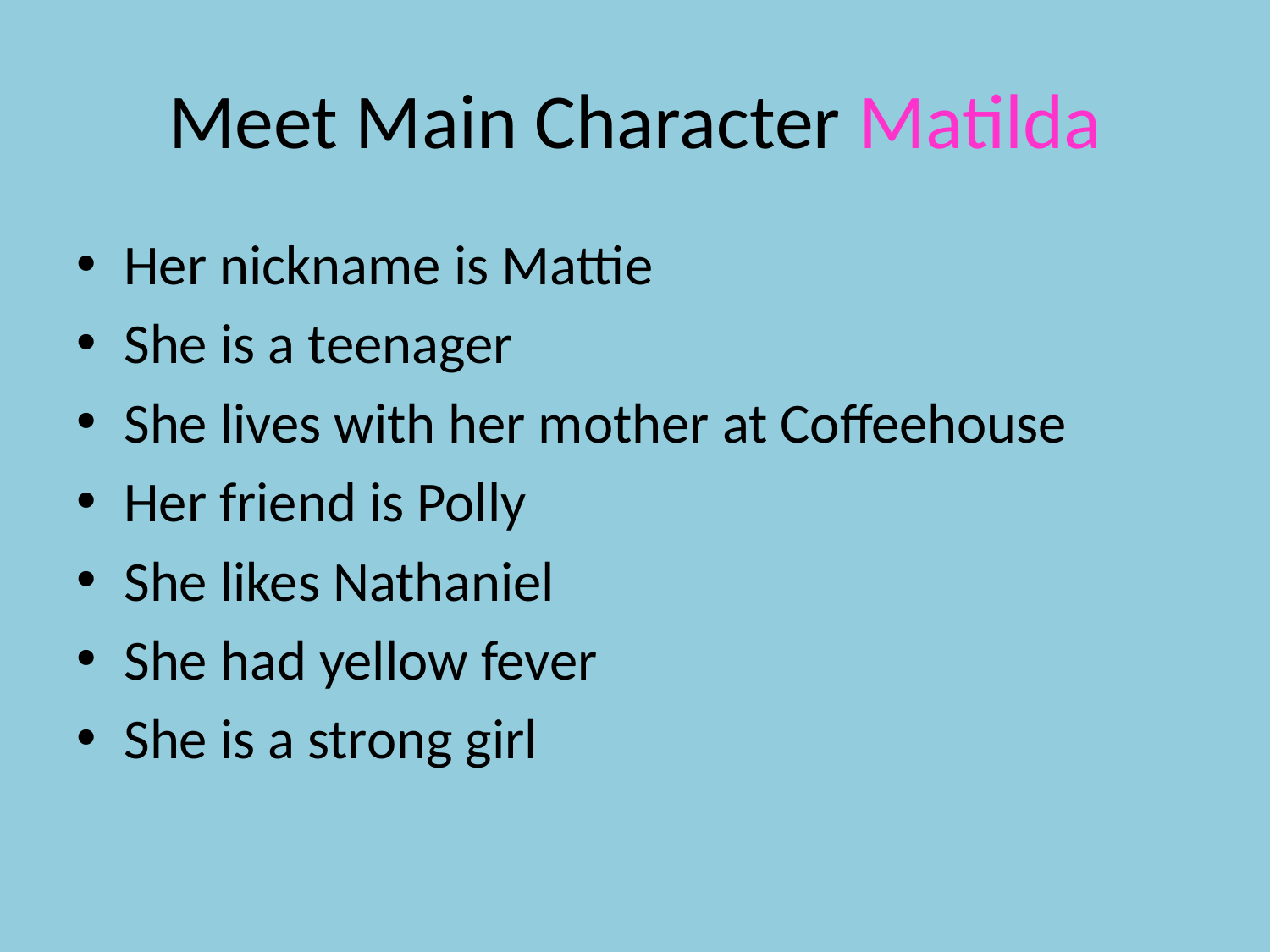

# Meet Main Character Matilda
Her nickname is Mattie
She is a teenager
She lives with her mother at Coffeehouse
Her friend is Polly
She likes Nathaniel
She had yellow fever
She is a strong girl